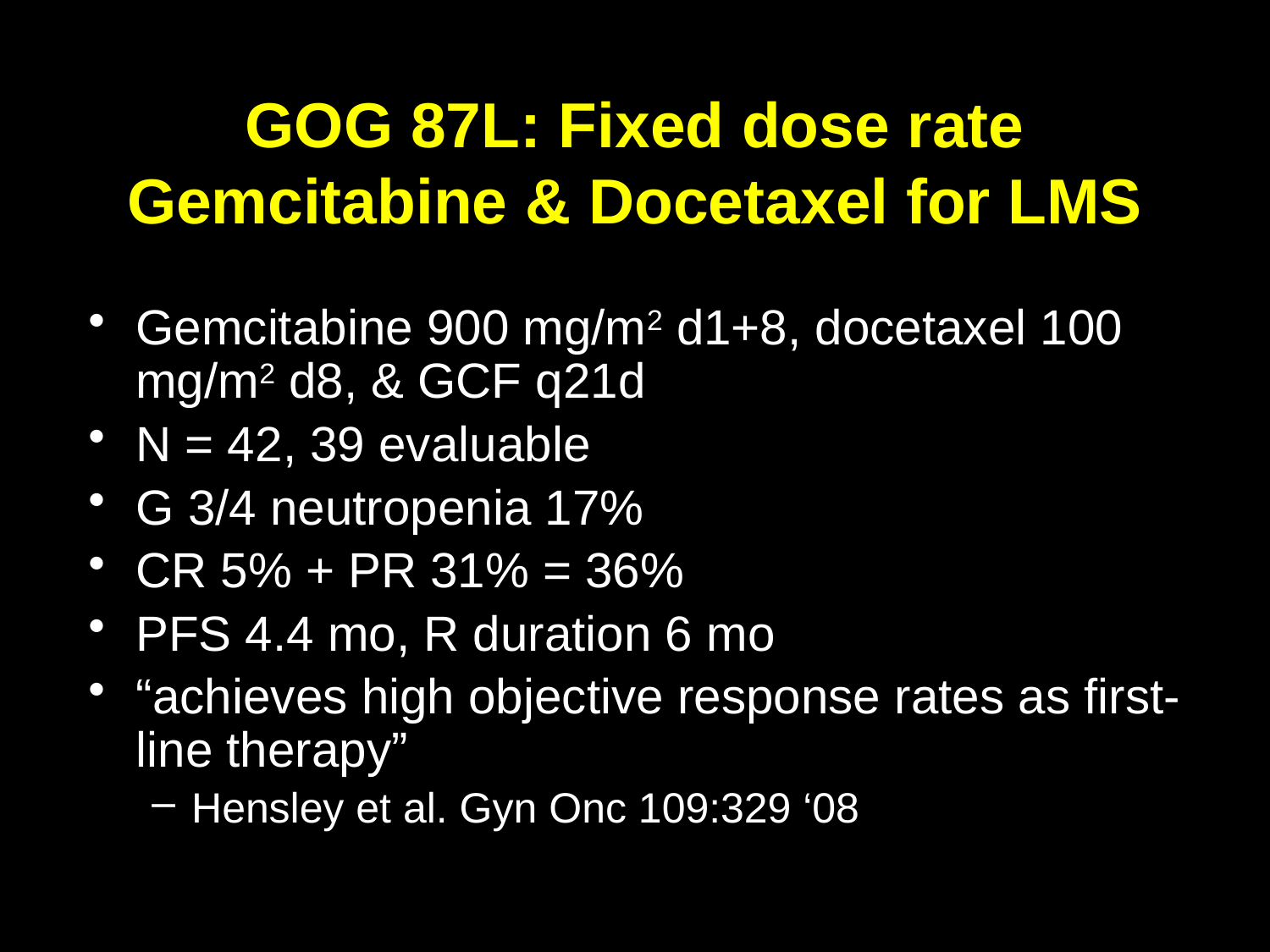

# GOG 87L: Fixed dose rate Gemcitabine & Docetaxel for LMS
Gemcitabine 900 mg/m2 d1+8, docetaxel 100 mg/m2 d8, & GCF q21d
N = 42, 39 evaluable
G 3/4 neutropenia 17%
CR 5% + PR 31% = 36%
PFS 4.4 mo, R duration 6 mo
“achieves high objective response rates as first-line therapy”
Hensley et al. Gyn Onc 109:329 ‘08